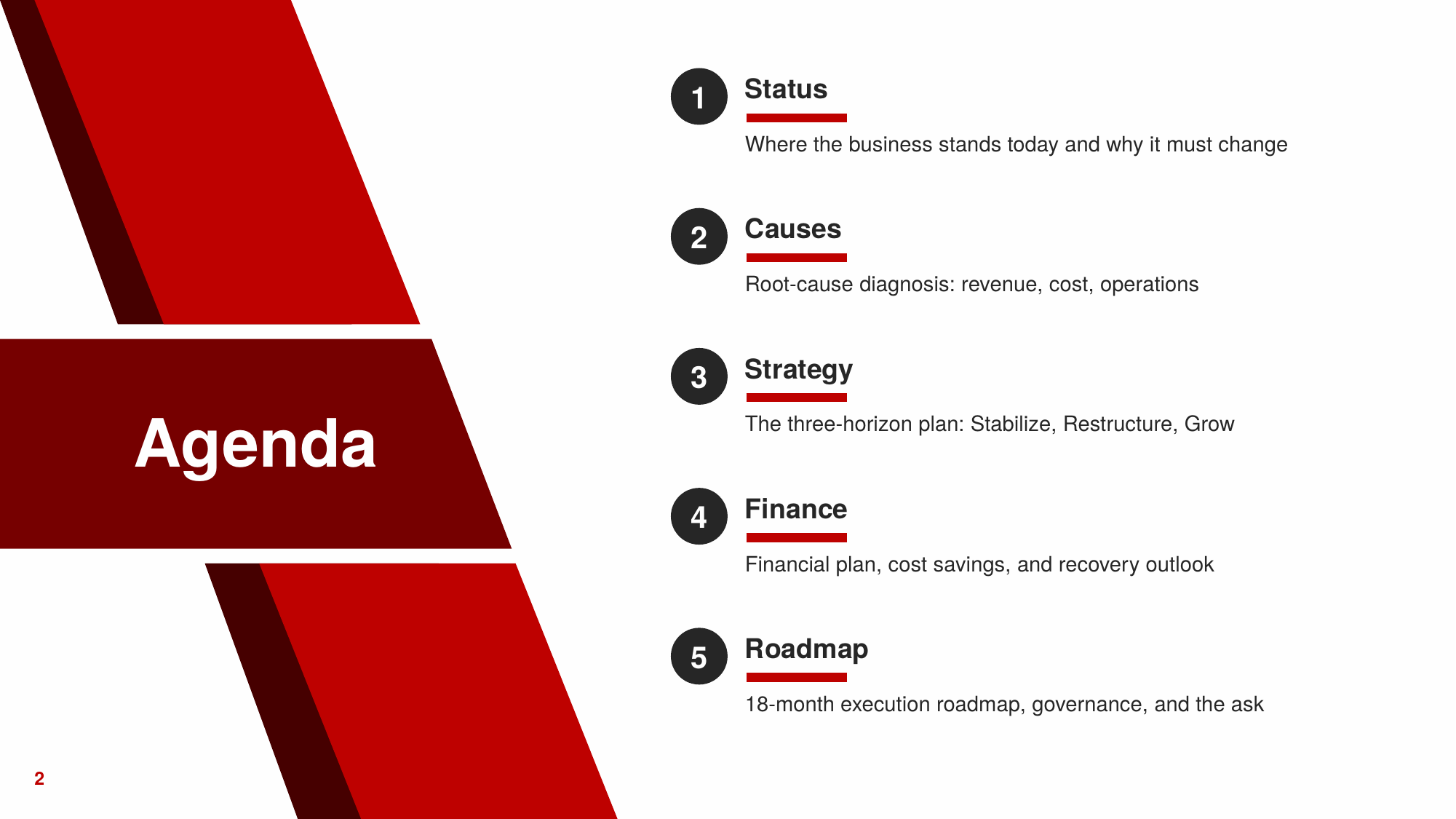

1
Status
Where the business stands today and why it must change
2
Causes
Root-cause diagnosis: revenue, cost, operations
Agenda
3
Strategy
The three-horizon plan: Stabilize, Restructure, Grow
4
Finance
Financial plan, cost savings, and recovery outlook
5
Roadmap
18-month execution roadmap, governance, and the ask
2